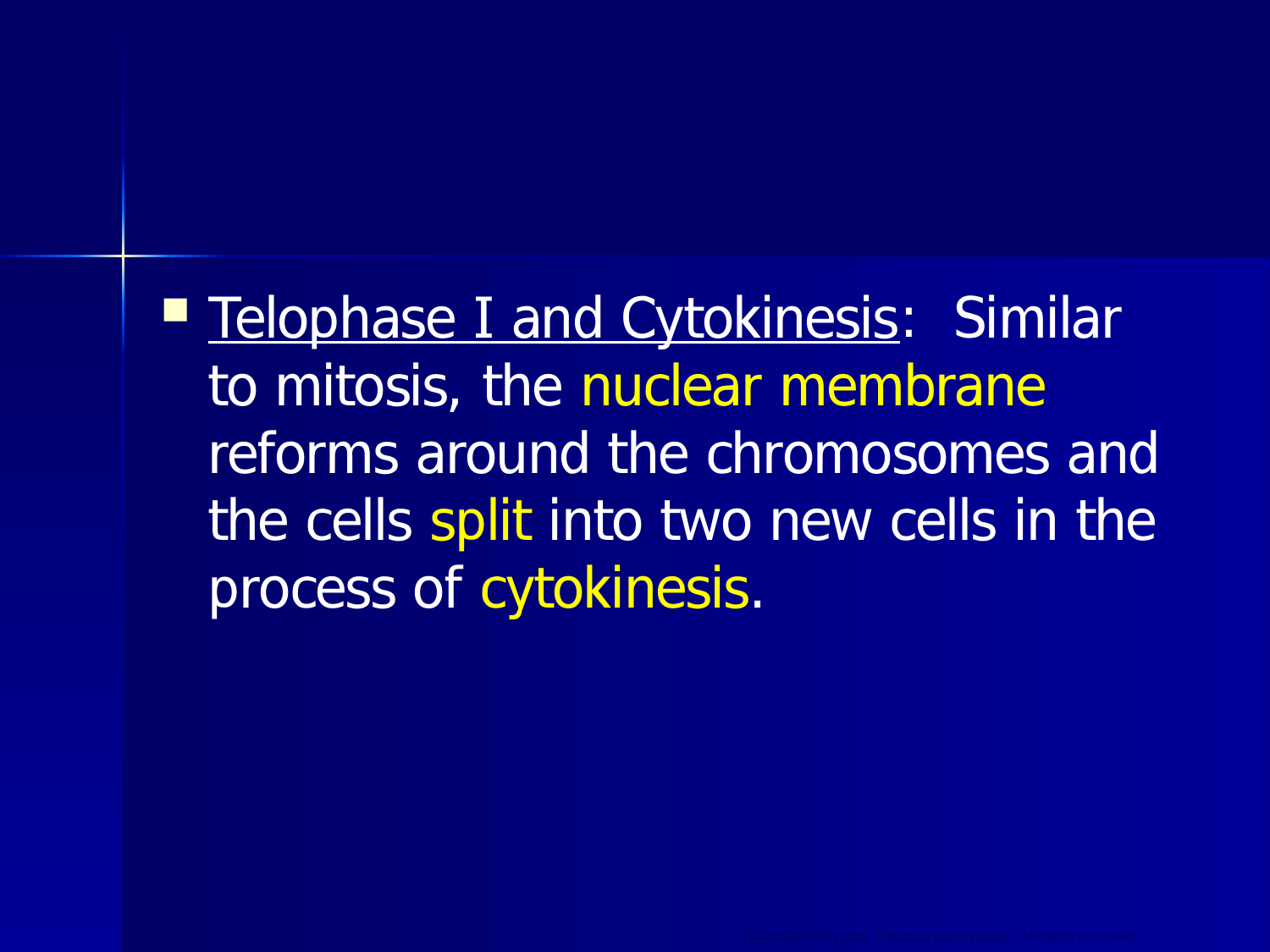

#
Telophase I and Cytokinesis:  Similar to mitosis, the nuclear membrane reforms around the chromosomes and the cells split into two new cells in the process of cytokinesis.